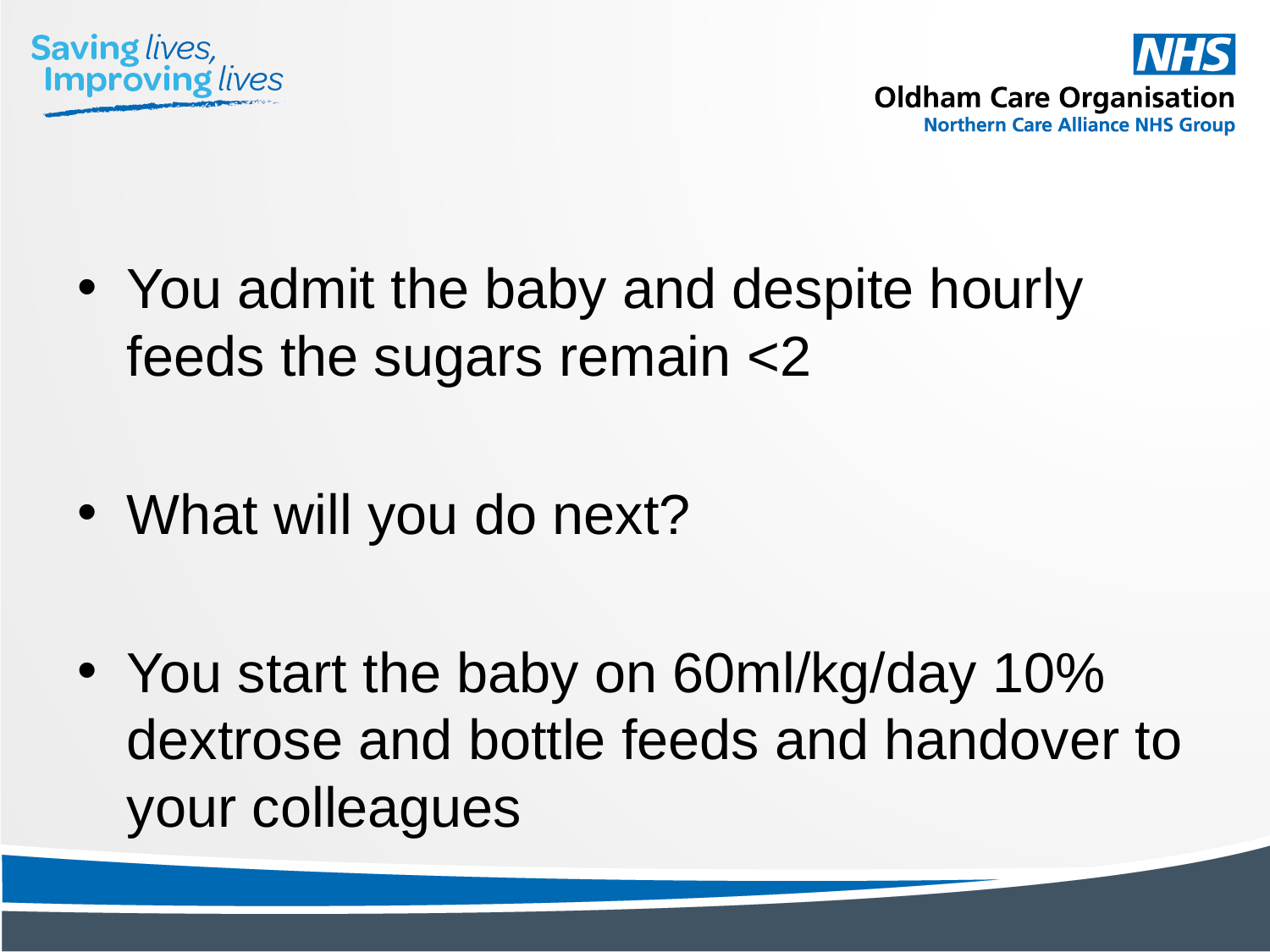

#
You admit the baby and despite hourly feeds the sugars remain <2

What will you do next?

You start the baby on 60ml/kg/day 10% dextrose and bottle feeds and handover to your colleagues